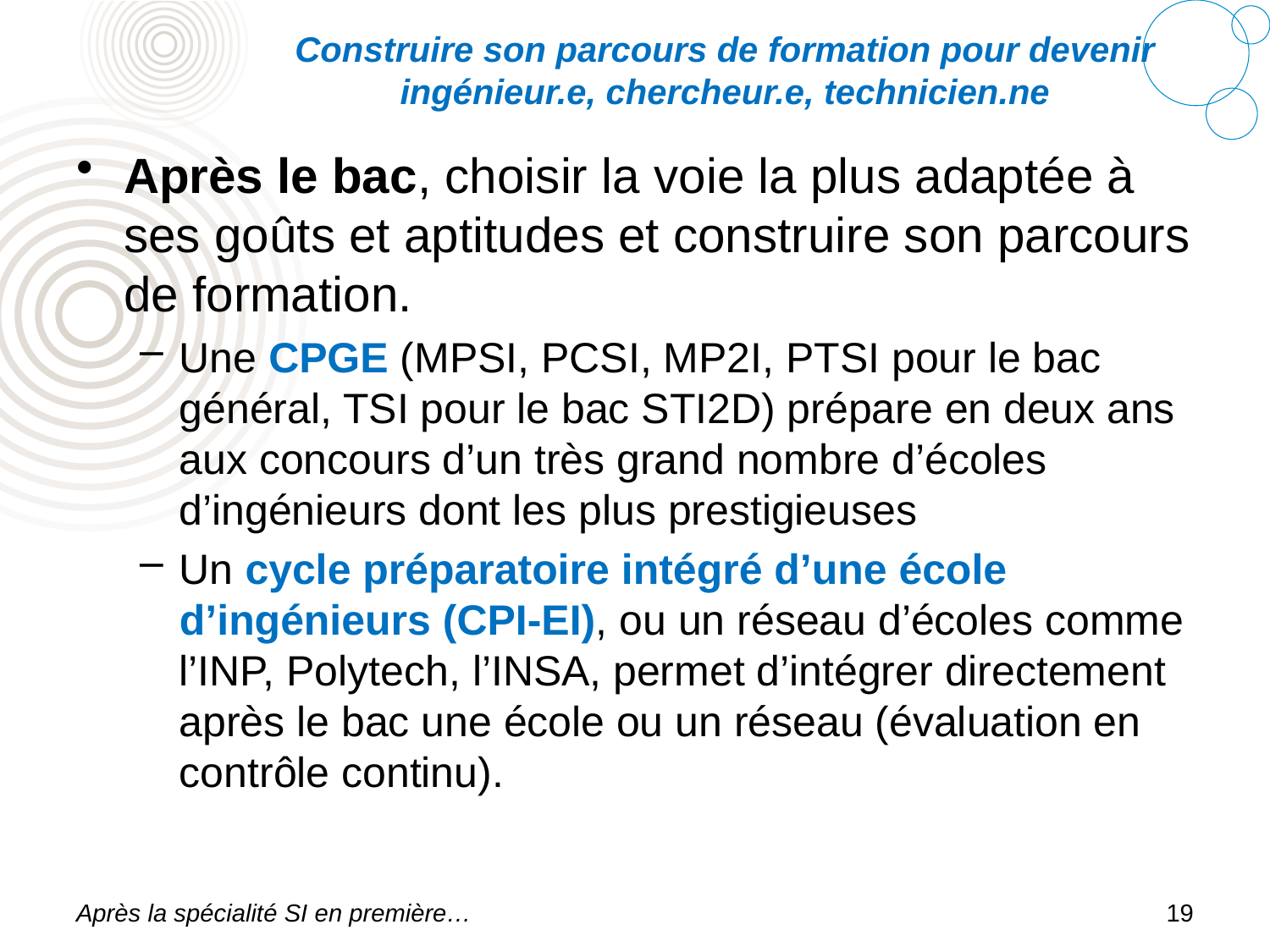

# Construire son parcours de formation pour devenir ingénieur.e, chercheur.e, technicien.ne
Après le bac, choisir la voie la plus adaptée à ses goûts et aptitudes et construire son parcours de formation.
Une CPGE (MPSI, PCSI, MP2I, PTSI pour le bac général, TSI pour le bac STI2D) prépare en deux ans aux concours d’un très grand nombre d’écoles d’ingénieurs dont les plus prestigieuses
Un cycle préparatoire intégré d’une école d’ingénieurs (CPI-EI), ou un réseau d’écoles comme l’INP, Polytech, l’INSA, permet d’intégrer directement après le bac une école ou un réseau (évaluation en contrôle continu).
Après la spécialité SI en première…
19